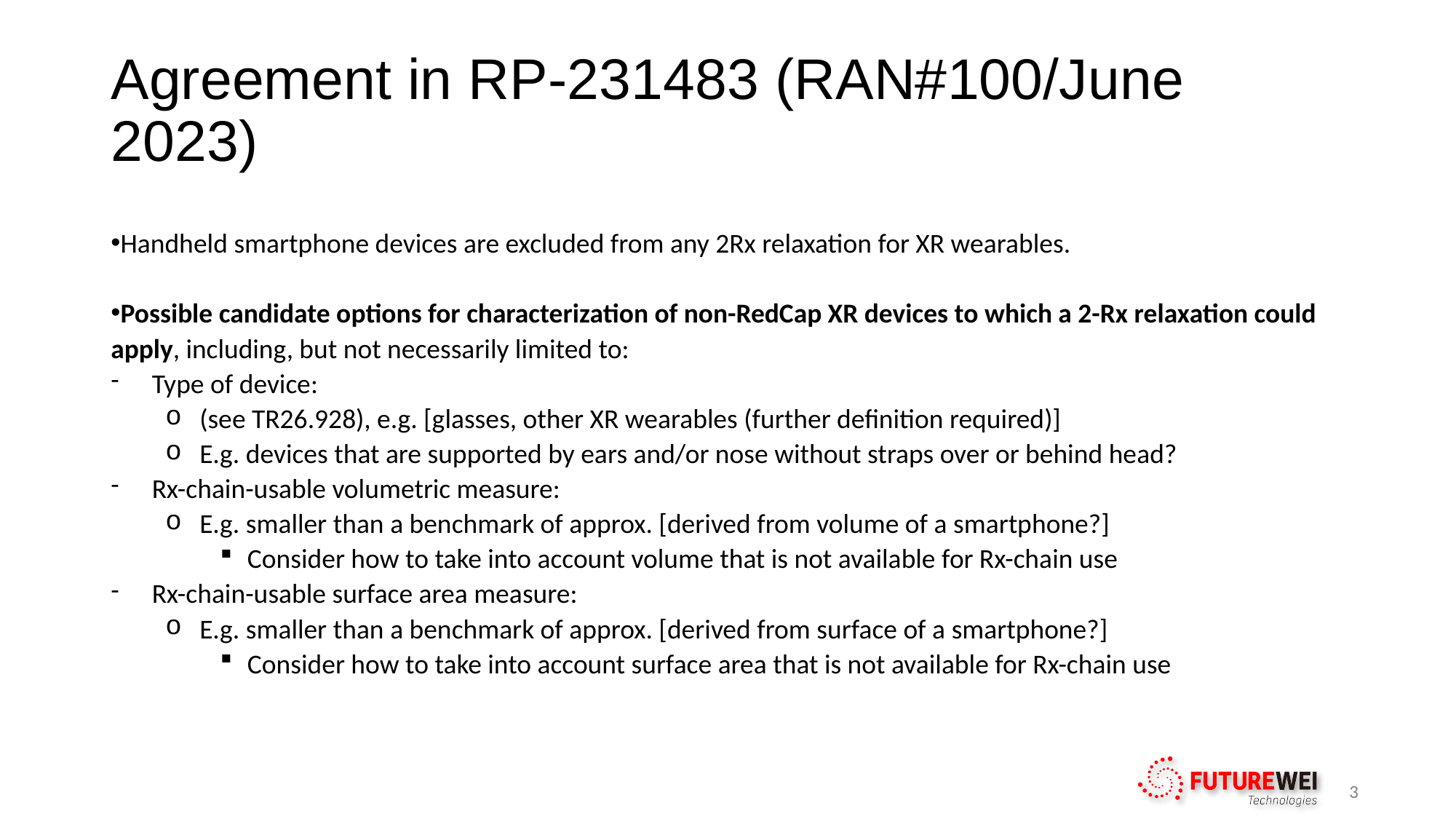

# Agreement in RP-231483 (RAN#100/June 2023)
Handheld smartphone devices are excluded from any 2Rx relaxation for XR wearables.

Possible candidate options for characterization of non-RedCap XR devices to which a 2-Rx relaxation could apply, including, but not necessarily limited to:
Type of device:
(see TR26.928), e.g. [glasses, other XR wearables (further definition required)]
E.g. devices that are supported by ears and/or nose without straps over or behind head?
Rx-chain-usable volumetric measure:
E.g. smaller than a benchmark of approx. [derived from volume of a smartphone?]
Consider how to take into account volume that is not available for Rx-chain use
Rx-chain-usable surface area measure:
E.g. smaller than a benchmark of approx. [derived from surface of a smartphone?]
Consider how to take into account surface area that is not available for Rx-chain use
3